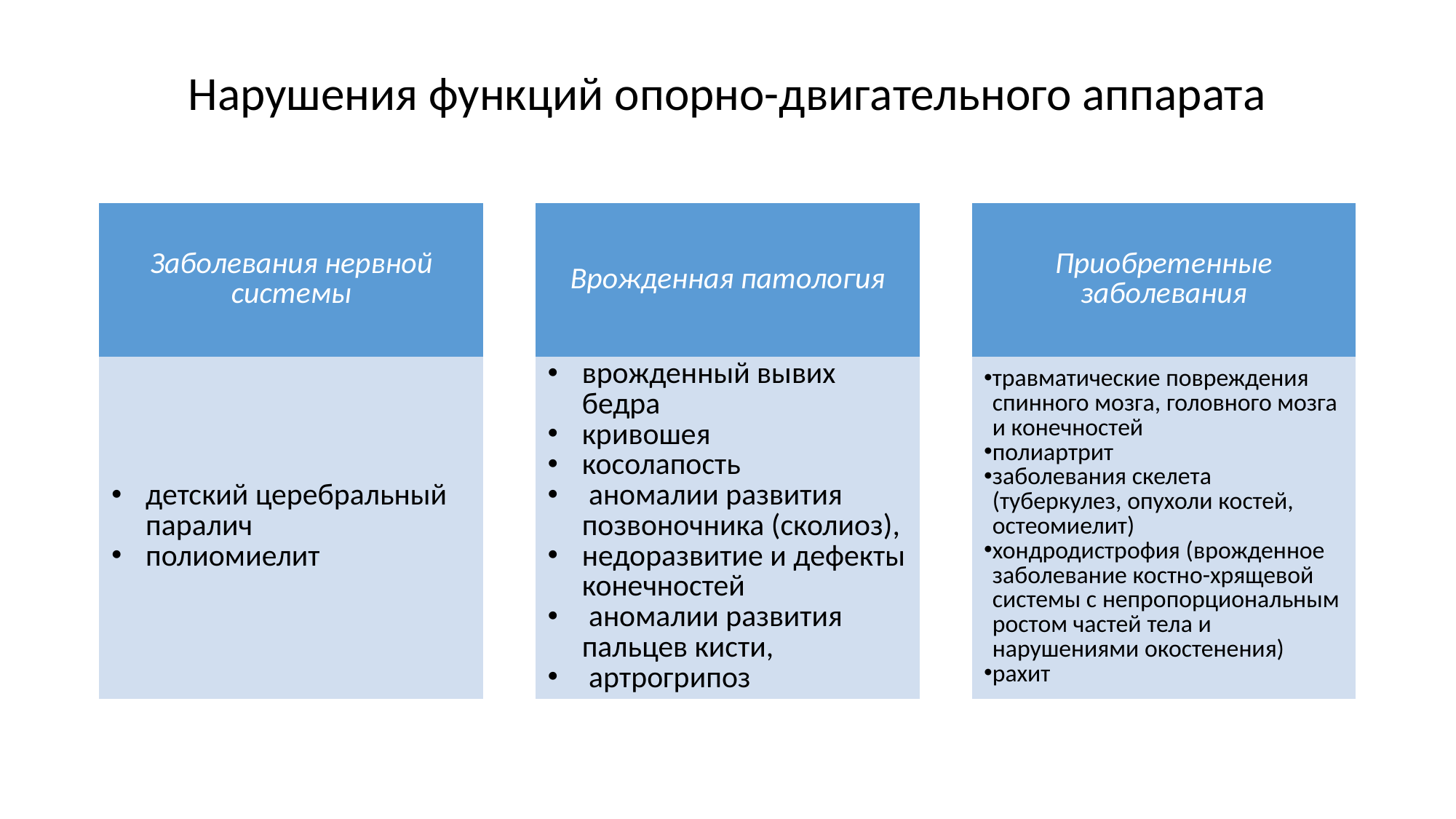

# Нарушения функций опорно-двигательного аппарата
Заболевания нервной системы
детский церебральный паралич
полиомиелит
Врожденная патология
врожденный вывих бедра
Приобретенные заболевания
травматические повреждения спинного мозга, головного мозга и конечностей
кривошея
косолапость
 аномалии развития позвоночника (сколиоз),
недоразвитие и дефекты конечностей
 аномалии развития пальцев кисти,
 артрогрипоз
полиартрит
заболевания скелета (туберкулез, опухоли костей, остеомиелит)
хондродистрофия (врожденное заболевание костно-хрящевой системы с непропорциональным ростом частей тела и нарушениями окостенения)
рахит